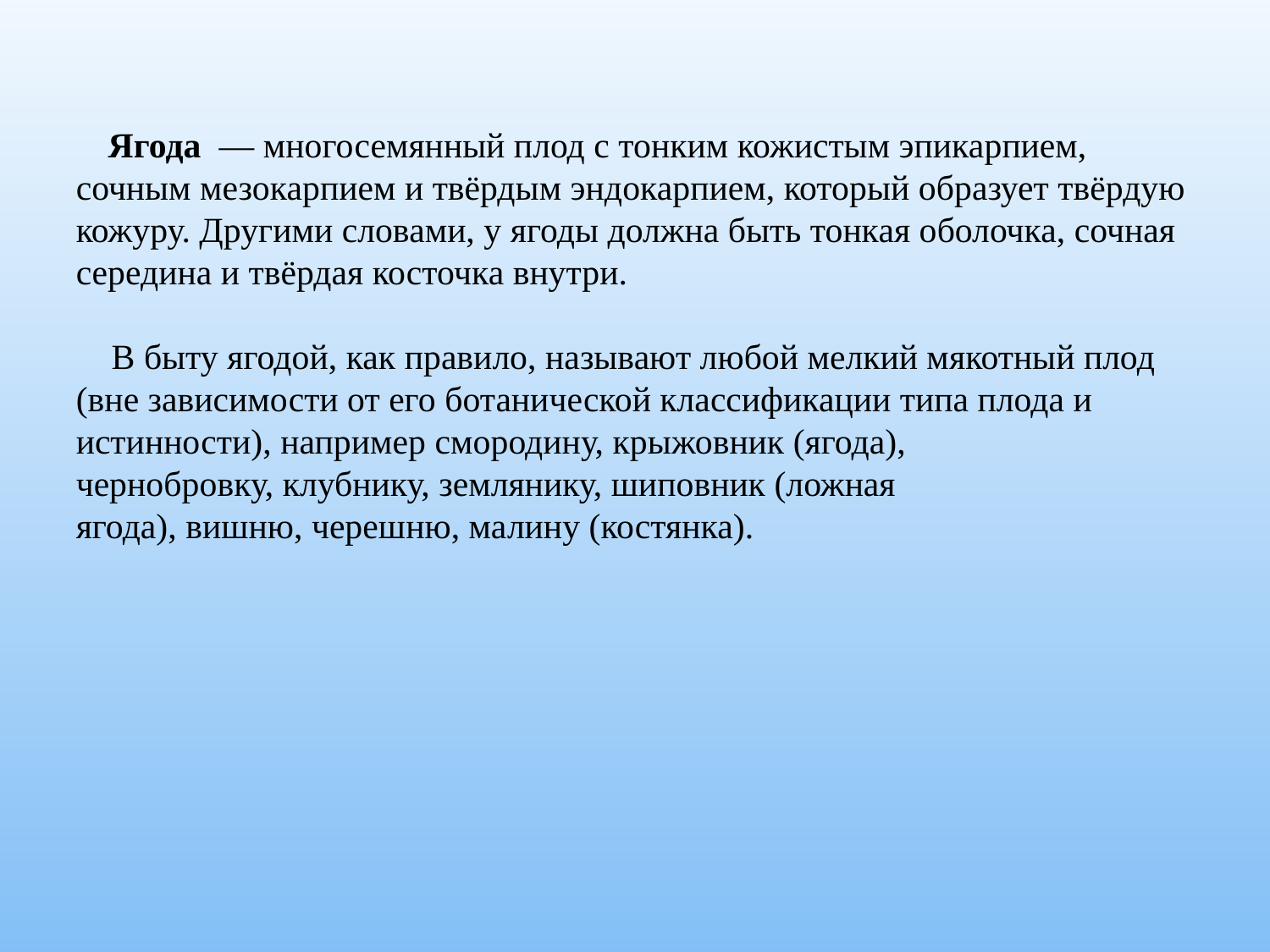

Ягода  — многосемянный плод с тонким кожистым эпикарпием, сочным мезокарпием и твёрдым эндокарпием, который образует твёрдую кожуру. Другими словами, у ягоды должна быть тонкая оболочка, сочная середина и твёрдая косточка внутри.

    В быту ягодой, как правило, называют любой мелкий мякотный плод (вне зависимости от его ботанической классификации типа плода и истинности), например смородину, крыжовник (ягода), чернобровку, клубнику, землянику, шиповник (ложная ягода), вишню, черешню, малину (костянка).